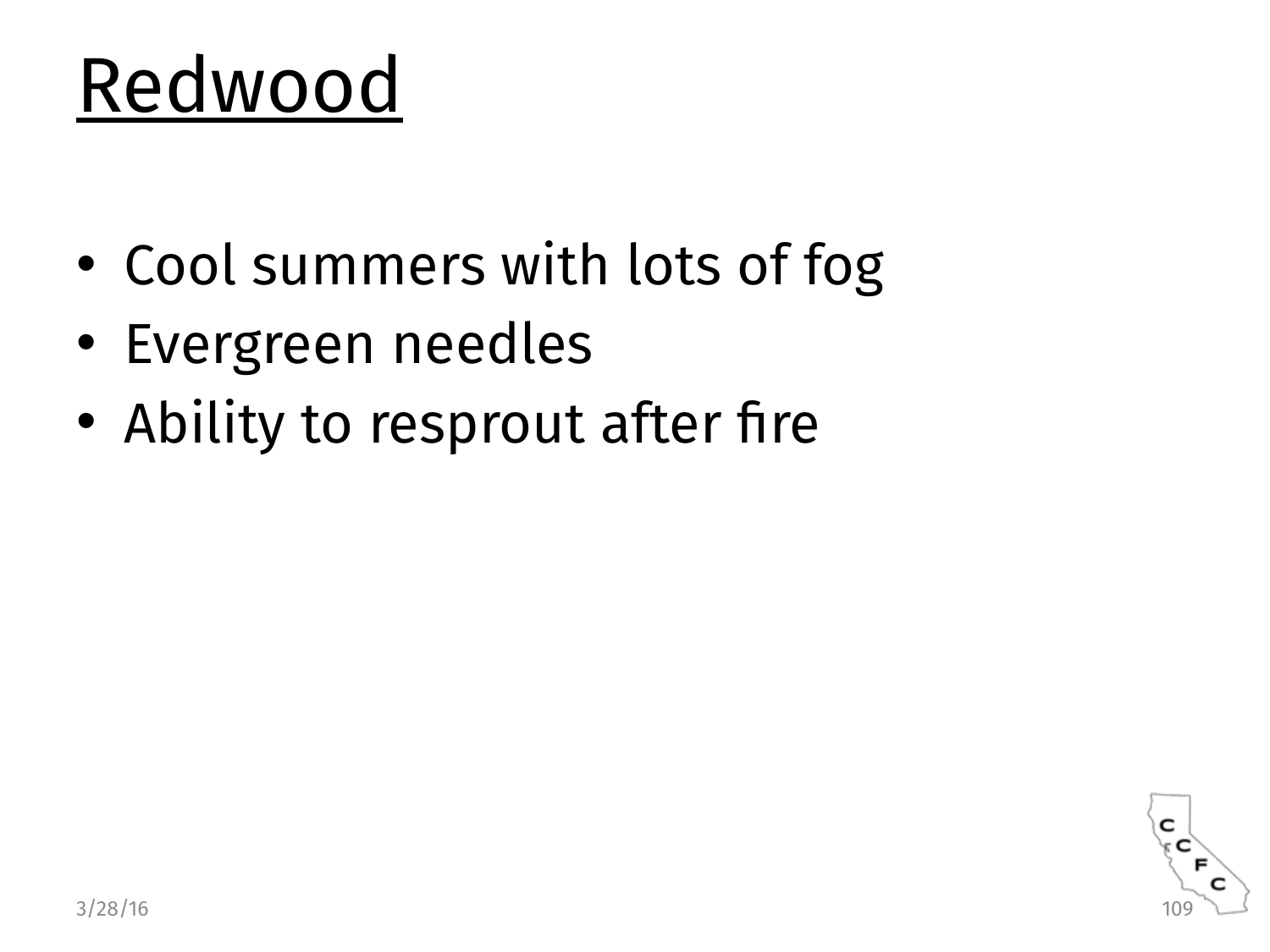

# Redwood
Cool summers with lots of fog
Evergreen needles
Ability to resprout after fire
3/28/16
109